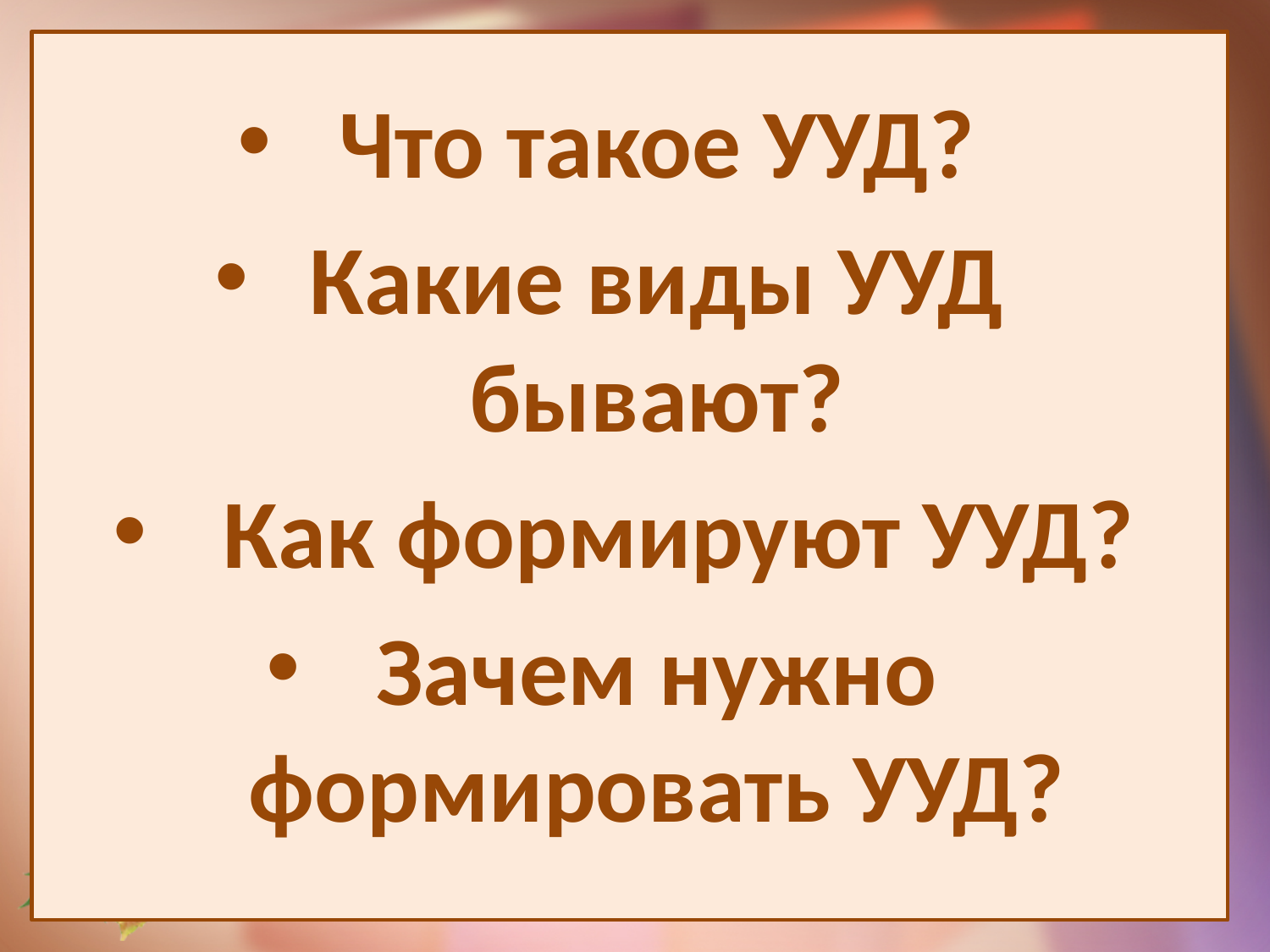

#
Что такое УУД?
Какие виды УУД бывают?
  Как формируют УУД?
Зачем нужно формировать УУД?